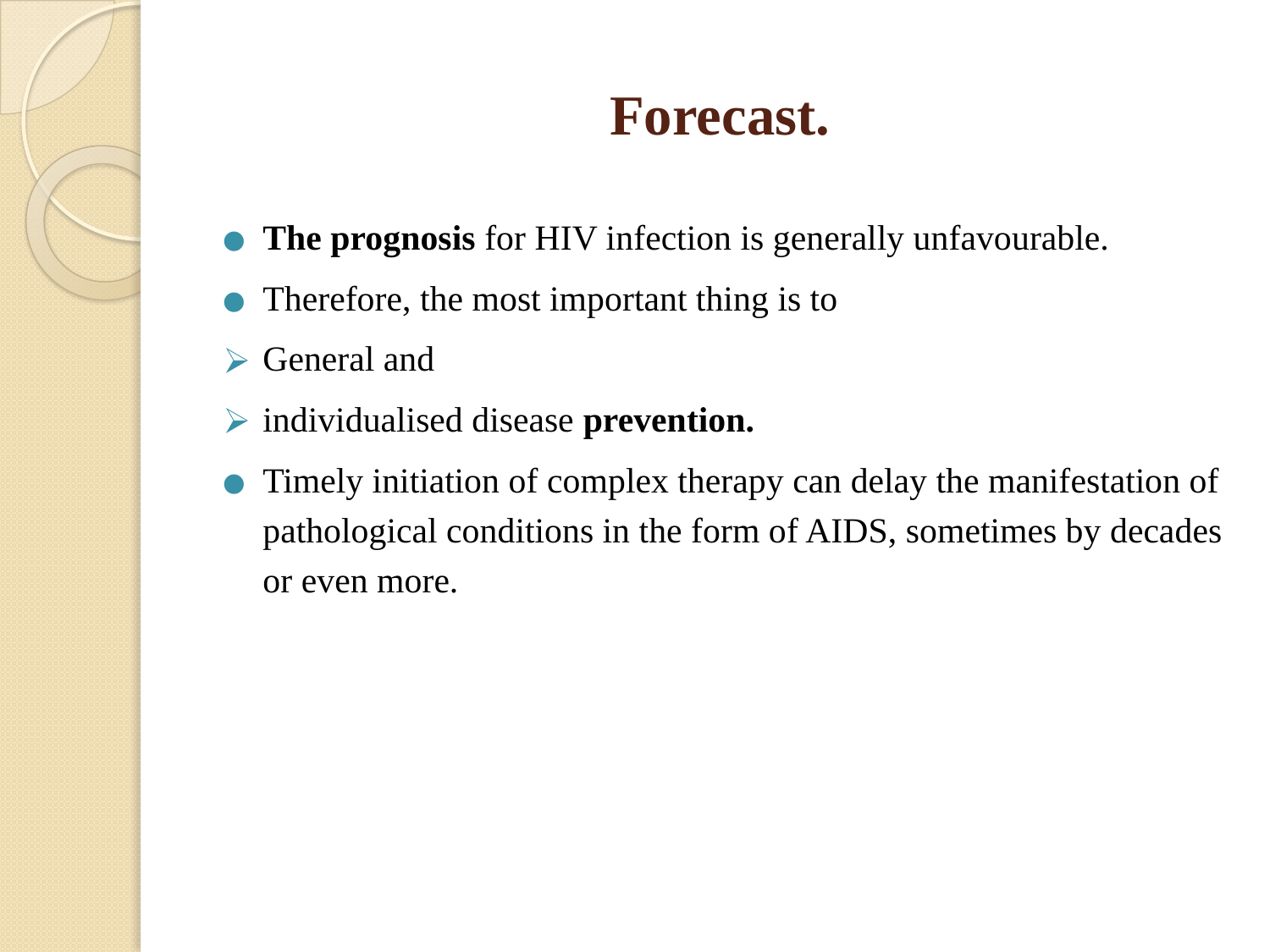

# Forecast.
The prognosis for HIV infection is generally unfavourable.
Therefore, the most important thing is to
General and
individualised disease prevention.
Timely initiation of complex therapy can delay the manifestation of pathological conditions in the form of AIDS, sometimes by decades or even more.